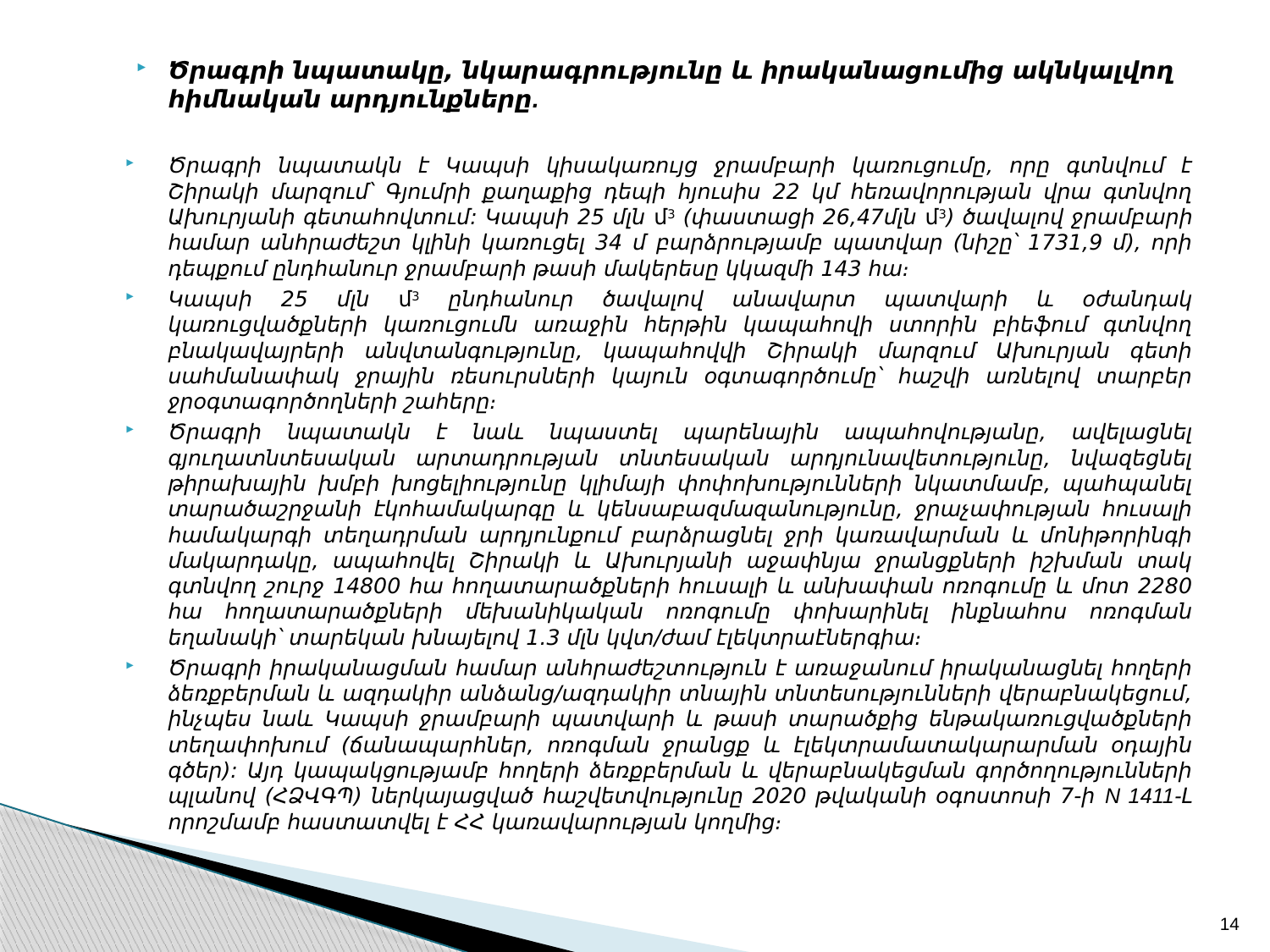

Ծրագրի նպատակը, նկարագրությունը և իրականացումից ակնկալվող հիմնական արդյունքները.

Ծրագրի նպատակն է Կապսի կիսակառույց ջրամբարի կառուցումը, որը գտնվում է Շիրակի մարզում՝ Գյումրի քաղաքից դեպի հյուսիս 22 կմ հեռավորության վրա գտնվող Ախուրյանի գետահովտում: Կապսի 25 մլն մ3 (փաստացի 26,47մլն մ3) ծավալով ջրամբարի համար անհրաժեշտ կլինի կառուցել 34 մ բարձրությամբ պատվար (նիշը՝ 1731,9 մ), որի դեպքում ընդհանուր ջրամբարի թասի մակերեսը կկազմի 143 հա։
Կապսի 25 մլն մ3 ընդհանուր ծավալով անավարտ պատվարի և օժանդակ կառուցվածքների կառուցումն առաջին հերթին կապահովի ստորին բիեֆում գտնվող բնակավայրերի անվտանգությունը, կապահովվի Շիրակի մարզում Ախուրյան գետի սահմանափակ ջրային ռեսուրսների կայուն օգտագործումը՝ հաշվի առնելով տարբեր ջրօգտագործողների շահերը։
Ծրագրի նպատակն է նաև նպաստել պարենային ապահովությանը, ավելացնել գյուղատնտեսական արտադրության տնտեսական արդյունավետությունը, նվազեցնել թիրախային խմբի խոցելիությունը կլիմայի փոփոխությունների նկատմամբ, պահպանել տարածաշրջանի էկոհամակարգը և կենսաբազմազանությունը, ջրաչափության հուսալի համակարգի տեղադրման արդյունքում բարձրացնել ջրի կառավարման և մոնիթորինգի մակարդակը, ապահովել Շիրակի և Ախուրյանի աջափնյա ջրանցքների իշխման տակ գտնվող շուրջ 14800 հա հողատարածքների հուսալի և անխափան ոռոգումը և մոտ 2280 հա հողատարածքների մեխանիկական ոռոգումը փոխարինել ինքնահոս ոռոգման եղանակի՝ տարեկան խնայելով 1.3 մլն կվտ/ժամ էլեկտրաէներգիա։
Ծրագրի իրականացման համար անհրաժեշտություն է առաջանում իրականացնել հողերի ձեռքբերման և ազդակիր անձանց/ազդակիր տնային տնտեսությունների վերաբնակեցում, ինչպես նաև Կապսի ջրամբարի պատվարի և թասի տարածքից ենթակառուցվածքների տեղափոխում (ճանապարհներ, ոռոգման ջրանցք և էլեկտրամատակարարման օդային գծեր): Այդ կապակցությամբ հողերի ձեռքբերման և վերաբնակեցման գործողությունների պլանով (ՀՁՎԳՊ) ներկայացված հաշվետվությունը 2020 թվականի օգոստոսի 7-ի N 1411-Լ որոշմամբ հաստատվել է ՀՀ կառավարության կողմից։
14